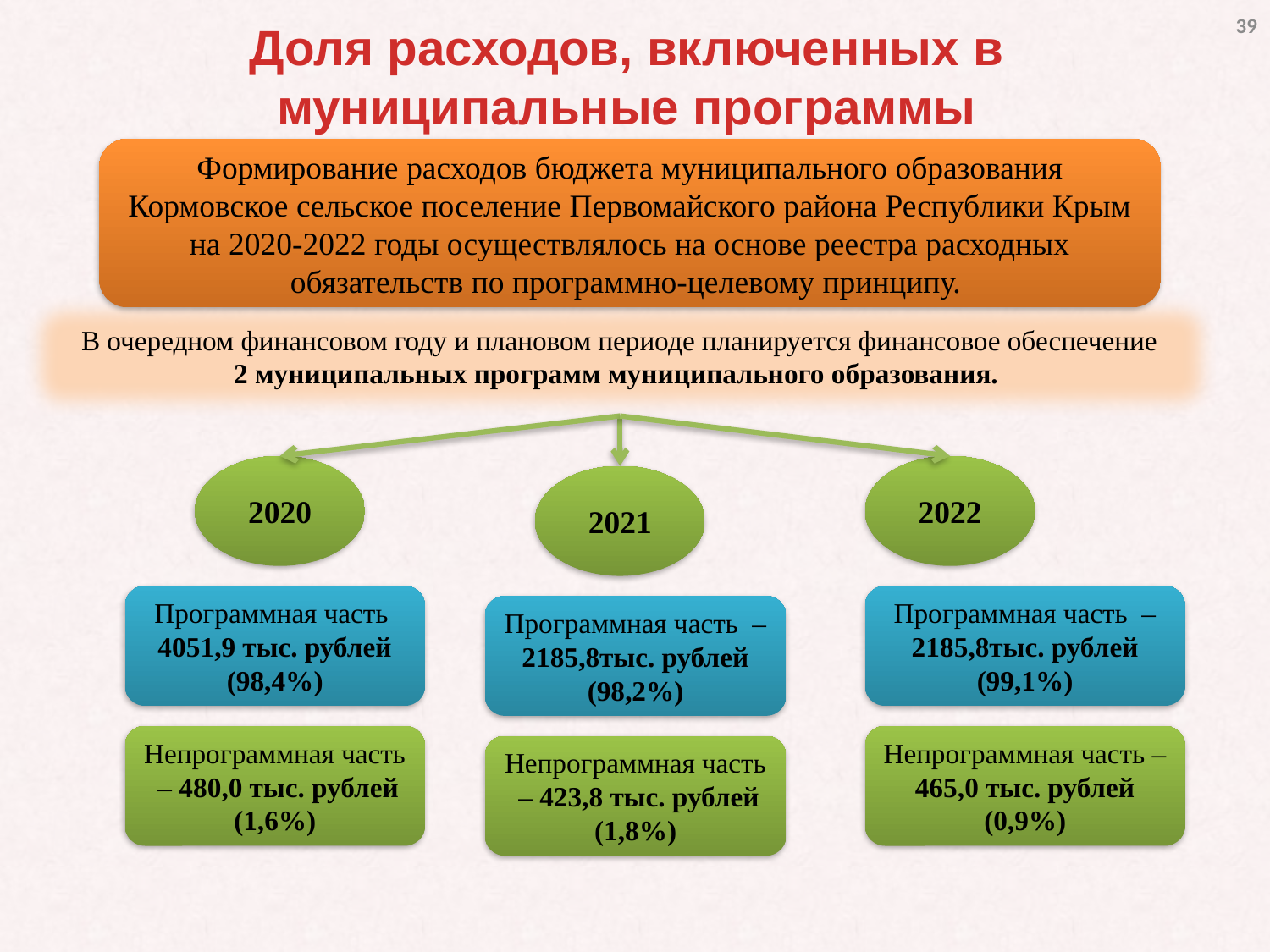

39
# Доля расходов, включенных в муниципальные программы
Формирование расходов бюджета муниципального образования Кормовское сельское поселение Первомайского района Республики Крым на 2020-2022 годы осуществлялось на основе реестра расходных обязательств по программно-целевому принципу.
В очередном финансовом году и плановом периоде планируется финансовое обеспечение
2 муниципальных программ муниципального образования.
2020
2022
2021
Программная часть  4051,9 тыс. рублей (98,4%)
Программная часть  – 2185,8тыс. рублей
(99,1%)
Программная часть  –
2185,8тыс. рублей (98,2%)
Непрограммная часть  – 480,0 тыс. рублей (1,6%)
Непрограммная часть – 465,0 тыс. рублей
(0,9%)
Непрограммная часть  – 423,8 тыс. рублей
(1,8%)